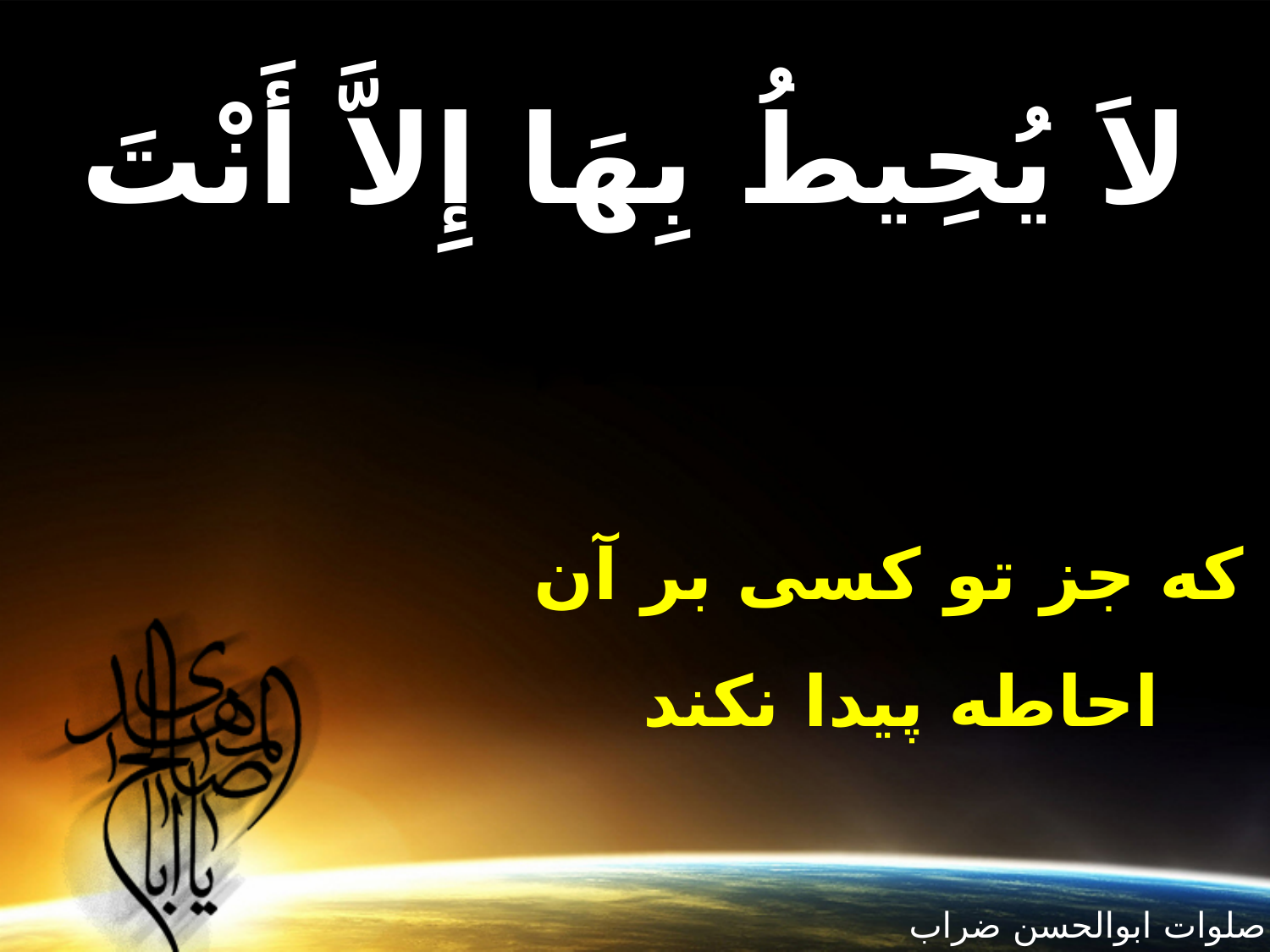

لاَ يُحِيطُ بِهَا إِلاَّ أَنْتَ
كه جز تو كسى بر آن احاطه پيدا نكند